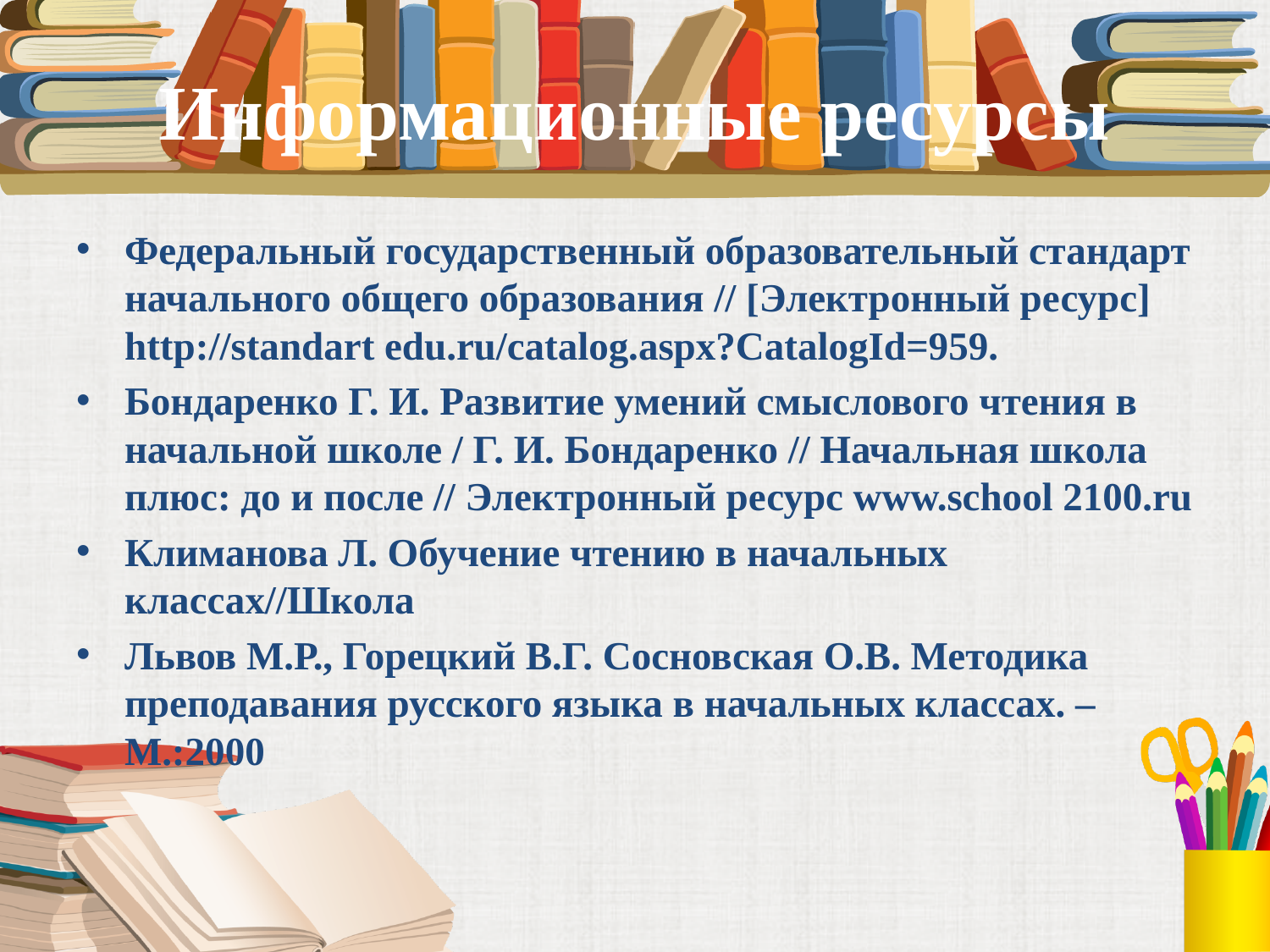

# Информационные ресурсы
Федеральный государственный образовательный стандарт начального общего образования // [Электронный ресурс] http://standart edu.ru/catalog.aspx?CatalogId=959.
Бондаренко Г. И. Развитие умений смыслового чтения в начальной школе / Г. И. Бондаренко // Начальная школа плюс: до и после // Электронный ресурс www.school 2100.ru
Климанова Л. Обучение чтению в начальных классах//Школа
Львов М.Р., Горецкий В.Г. Сосновская О.В. Методика преподавания русского языка в начальных классах. – М.:2000